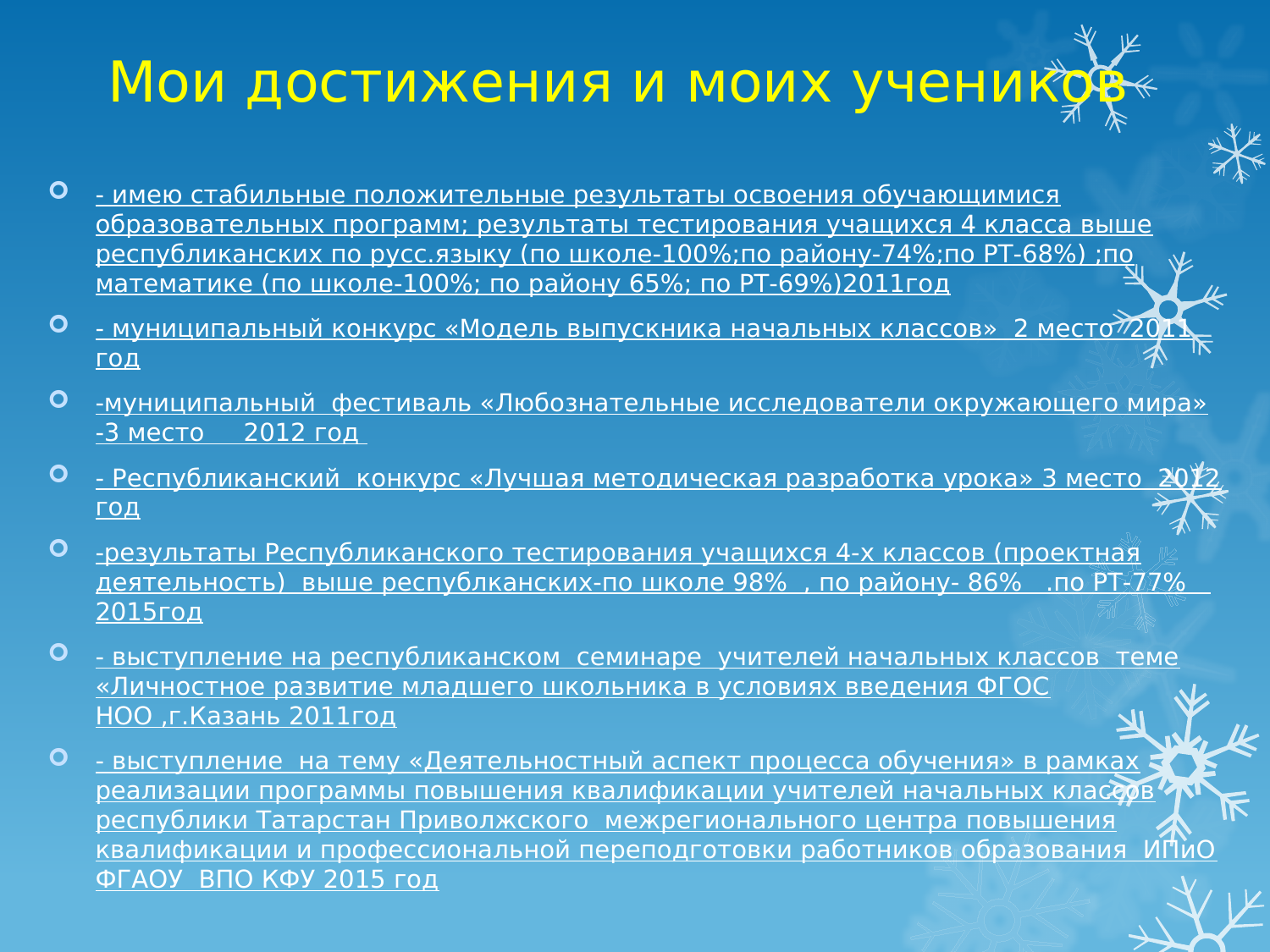

# Мои достижения и моих учеников
- имею стабильные положительные результаты освоения обучающимися образовательных программ; результаты тестирования учащихся 4 класса выше республиканских по русс.языку (по школе-100%;по району-74%;по РТ-68%) ;по математике (по школе-100%; по району 65%; по РТ-69%)2011год
- муниципальный конкурс «Модель выпускника начальных классов»  2 место  2011 год
-муниципальный  фестиваль «Любознательные исследователи окружающего мира» -3 место     2012 год
- Республиканский  конкурс «Лучшая методическая разработка урока» 3 место  2012 год
-результаты Республиканского тестирования учащихся 4-х классов (проектная деятельность)  выше республканских-по школе 98%  , по району- 86%   .по РТ-77%    2015год
- выступление на республиканском  семинаре  учителей начальных классов  теме «Личностное развитие младшего школьника в условиях введения ФГОС НОО ,г.Казань 2011год
- выступление  на тему «Деятельностный аспект процесса обучения» в рамках реализации программы повышения квалификации учителей начальных классов республики Татарстан Приволжского  межрегионального центра повышения квалификации и профессиональной переподготовки работников образования  ИПиО ФГАОУ  ВПО КФУ 2015 год